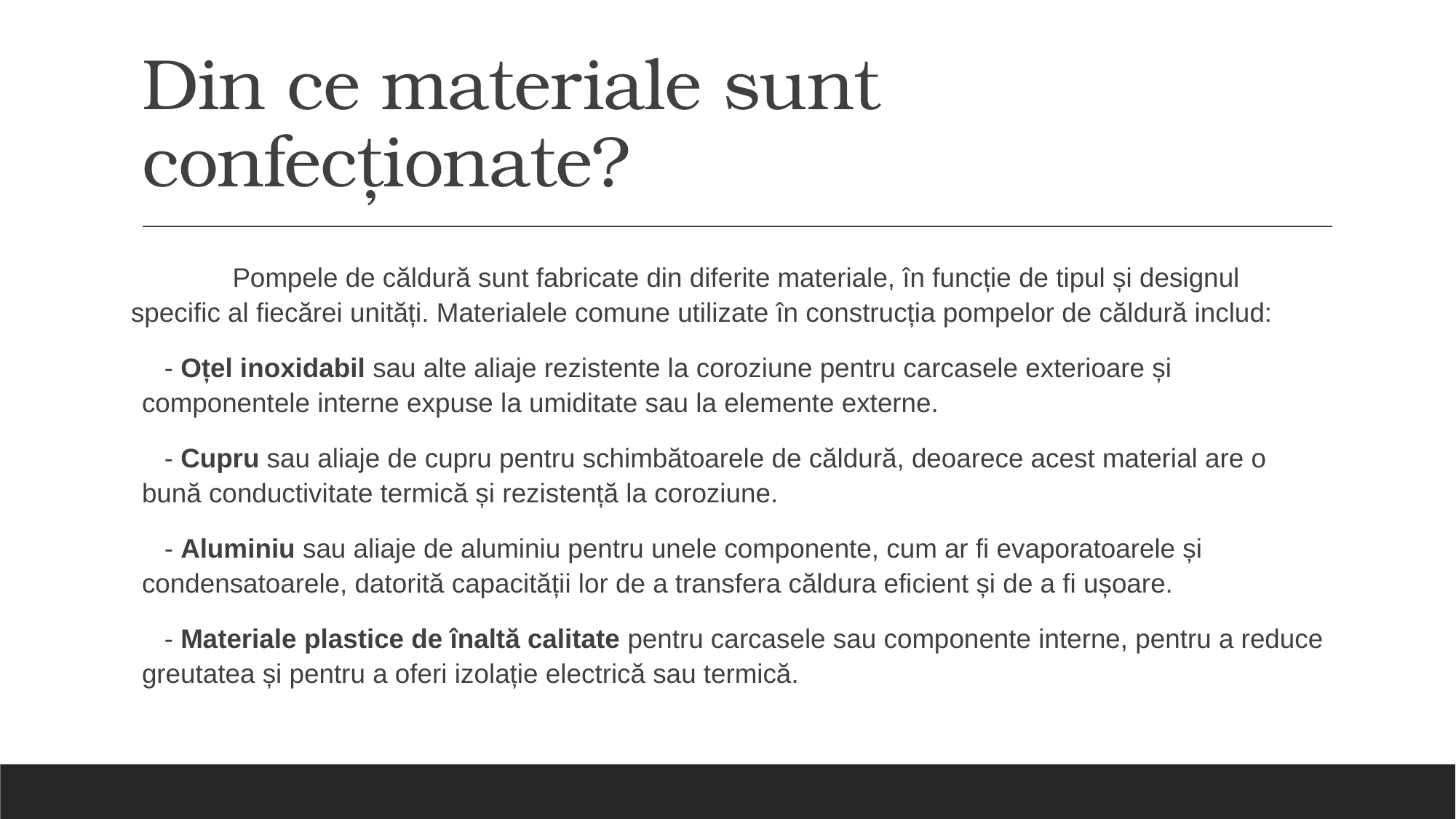

# Din ce materiale sunt confecționate?
	Pompele de căldură sunt fabricate din diferite materiale, în funcție de tipul și designul specific al fiecărei unități. Materialele comune utilizate în construcția pompelor de căldură includ:
   - Oțel inoxidabil sau alte aliaje rezistente la coroziune pentru carcasele exterioare și componentele interne expuse la umiditate sau la elemente externe.
   - Cupru sau aliaje de cupru pentru schimbătoarele de căldură, deoarece acest material are o bună conductivitate termică și rezistență la coroziune.
   - Aluminiu sau aliaje de aluminiu pentru unele componente, cum ar fi evaporatoarele și condensatoarele, datorită capacității lor de a transfera căldura eficient și de a fi ușoare.
   - Materiale plastice de înaltă calitate pentru carcasele sau componente interne, pentru a reduce greutatea și pentru a oferi izolație electrică sau termică.